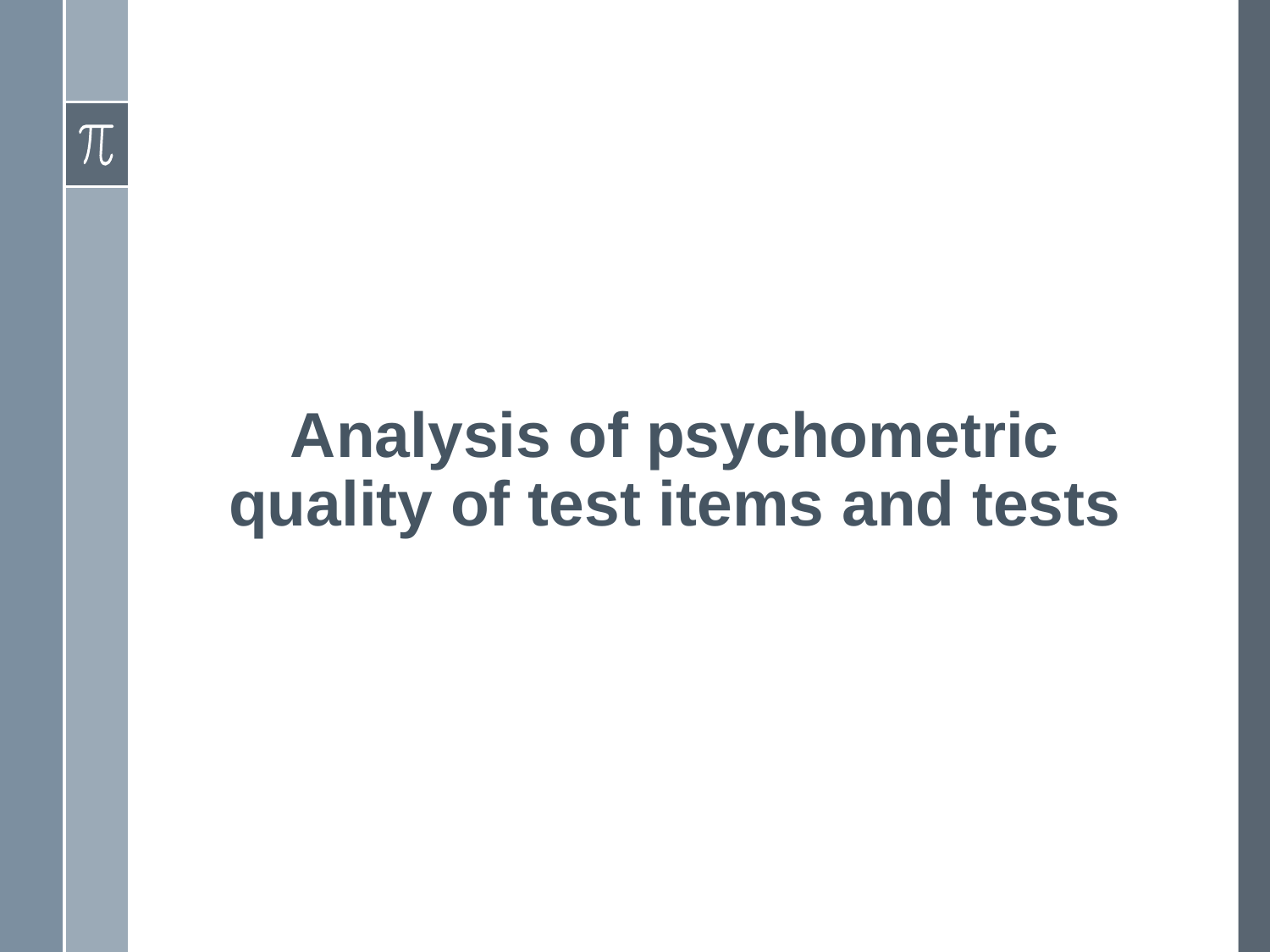

# Analysis of psychometric quality of test items and tests